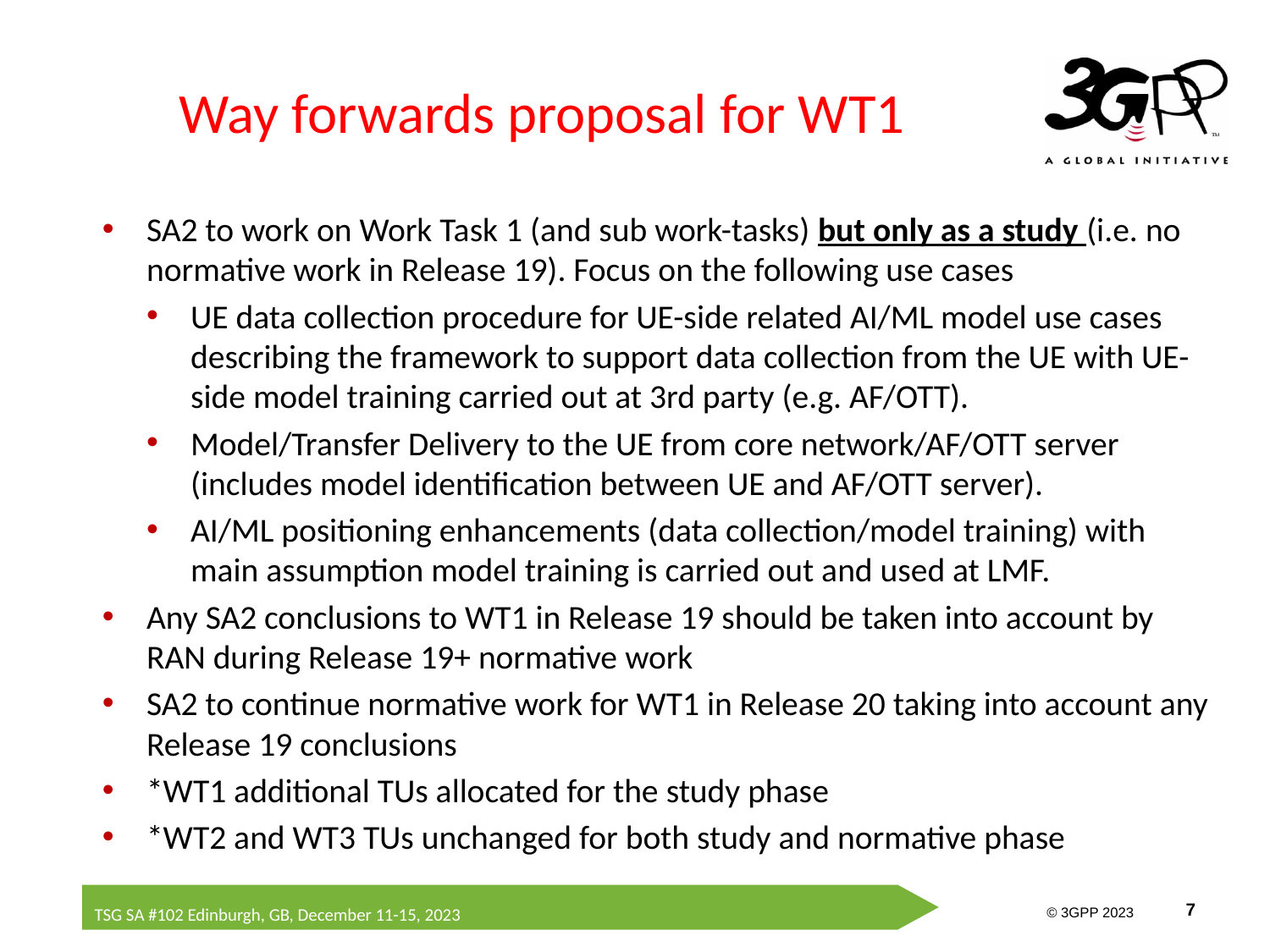

# Way forwards proposal for WT1
SA2 to work on Work Task 1 (and sub work-tasks) but only as a study (i.e. no normative work in Release 19). Focus on the following use cases
UE data collection procedure for UE-side related AI/ML model use cases describing the framework to support data collection from the UE with UE-side model training carried out at 3rd party (e.g. AF/OTT).
Model/Transfer Delivery to the UE from core network/AF/OTT server (includes model identification between UE and AF/OTT server).
AI/ML positioning enhancements (data collection/model training) with main assumption model training is carried out and used at LMF.
Any SA2 conclusions to WT1 in Release 19 should be taken into account by RAN during Release 19+ normative work
SA2 to continue normative work for WT1 in Release 20 taking into account any Release 19 conclusions
*WT1 additional TUs allocated for the study phase
*WT2 and WT3 TUs unchanged for both study and normative phase